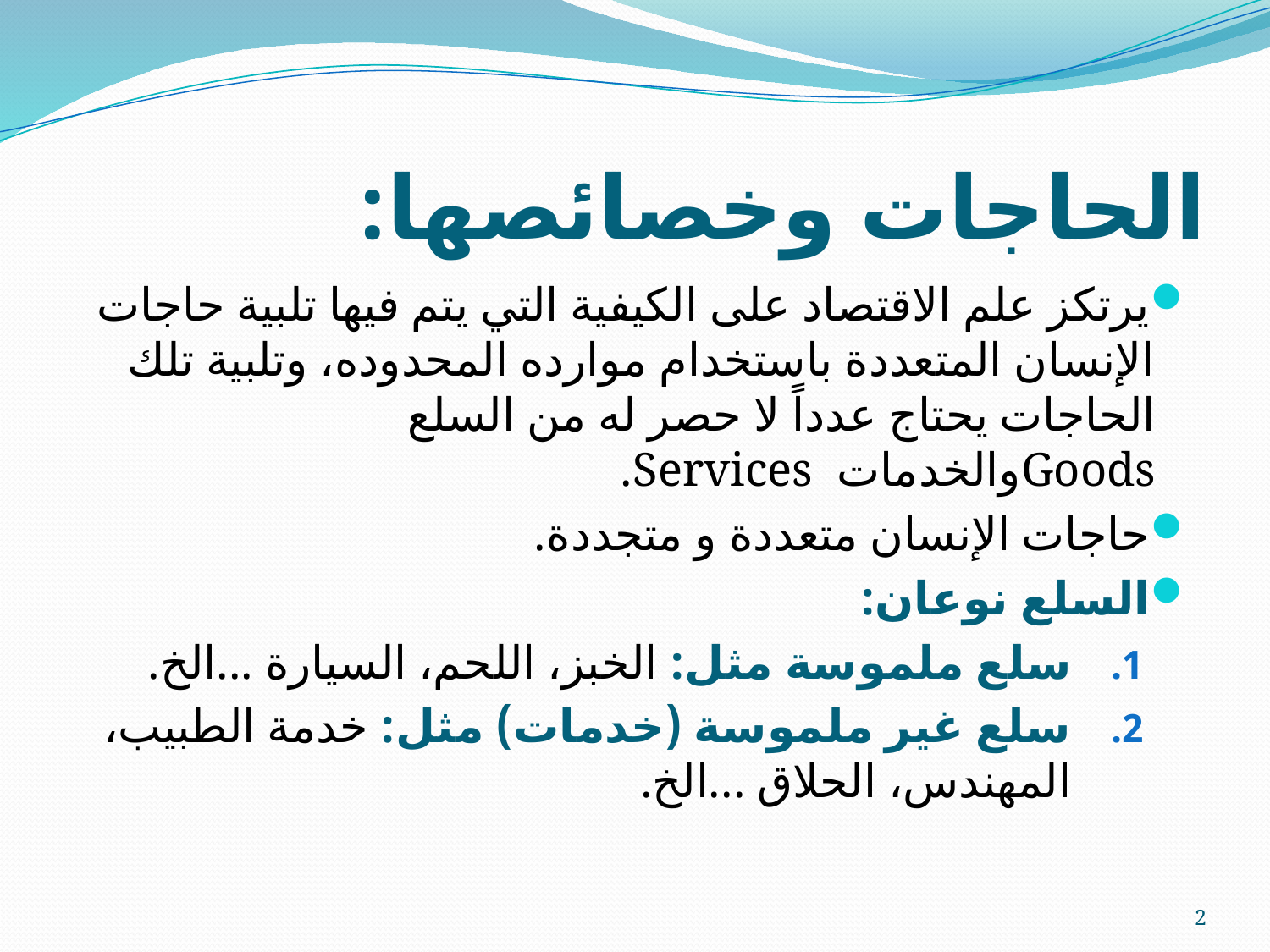

# الحاجات وخصائصها:
يرتكز علم الاقتصاد على الكيفية التي يتم فيها تلبية حاجات الإنسان المتعددة باستخدام موارده المحدوده، وتلبية تلك الحاجات يحتاج عدداً لا حصر له من السلع  Goodsوالخدمات  Services.
حاجات الإنسان متعددة و متجددة.
السلع نوعان:
سلع ملموسة مثل: الخبز، اللحم، السيارة ...الخ.
سلع غير ملموسة (خدمات) مثل: خدمة الطبيب، المهندس، الحلاق ...الخ.
2